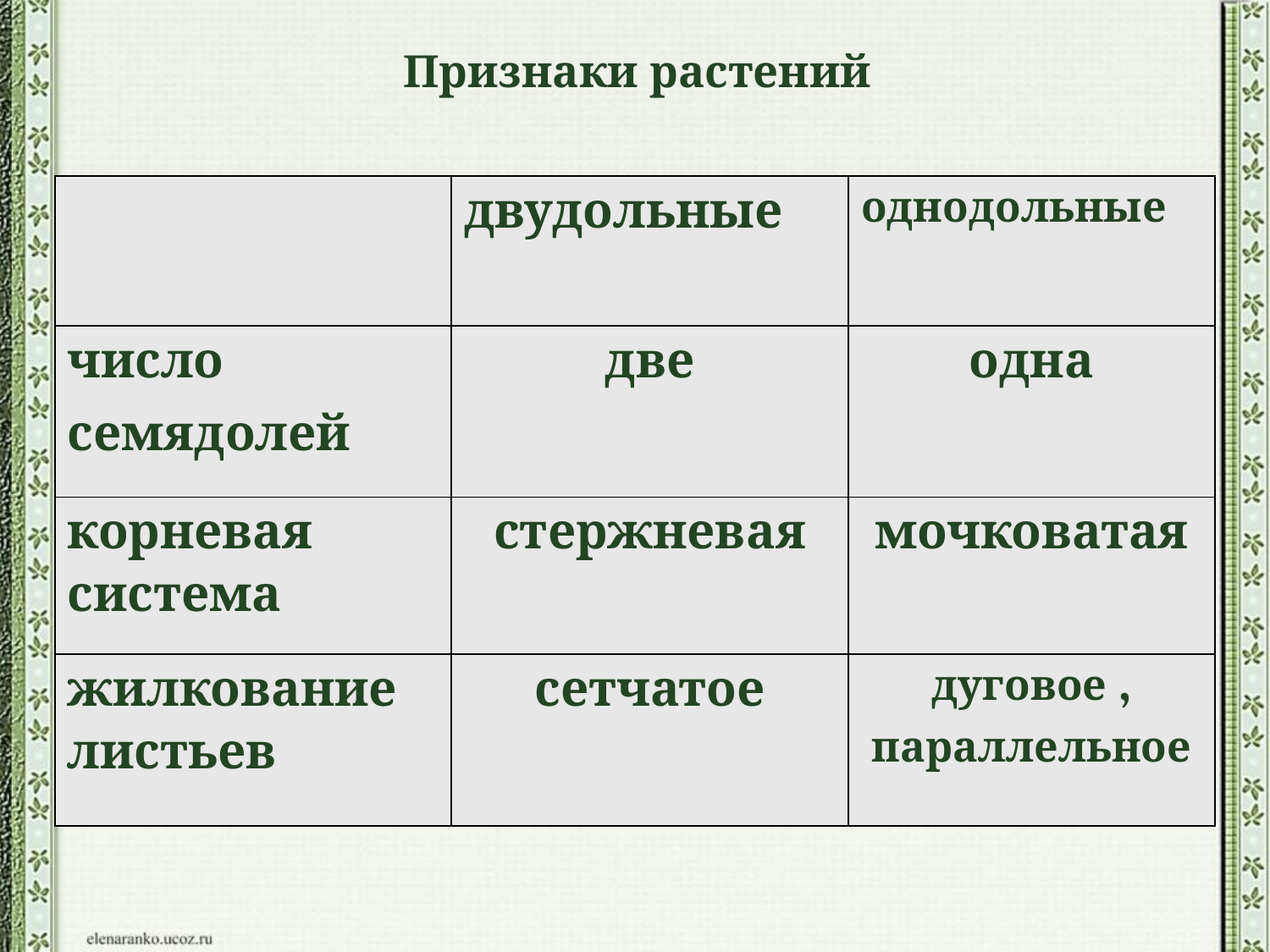

# Признаки растений
|  | двудольные | однодольные |
| --- | --- | --- |
| число семядолей | две | одна |
| корневая система | стержневая | мочковатая |
| жилкование листьев | сетчатое | дуговое , параллельное |